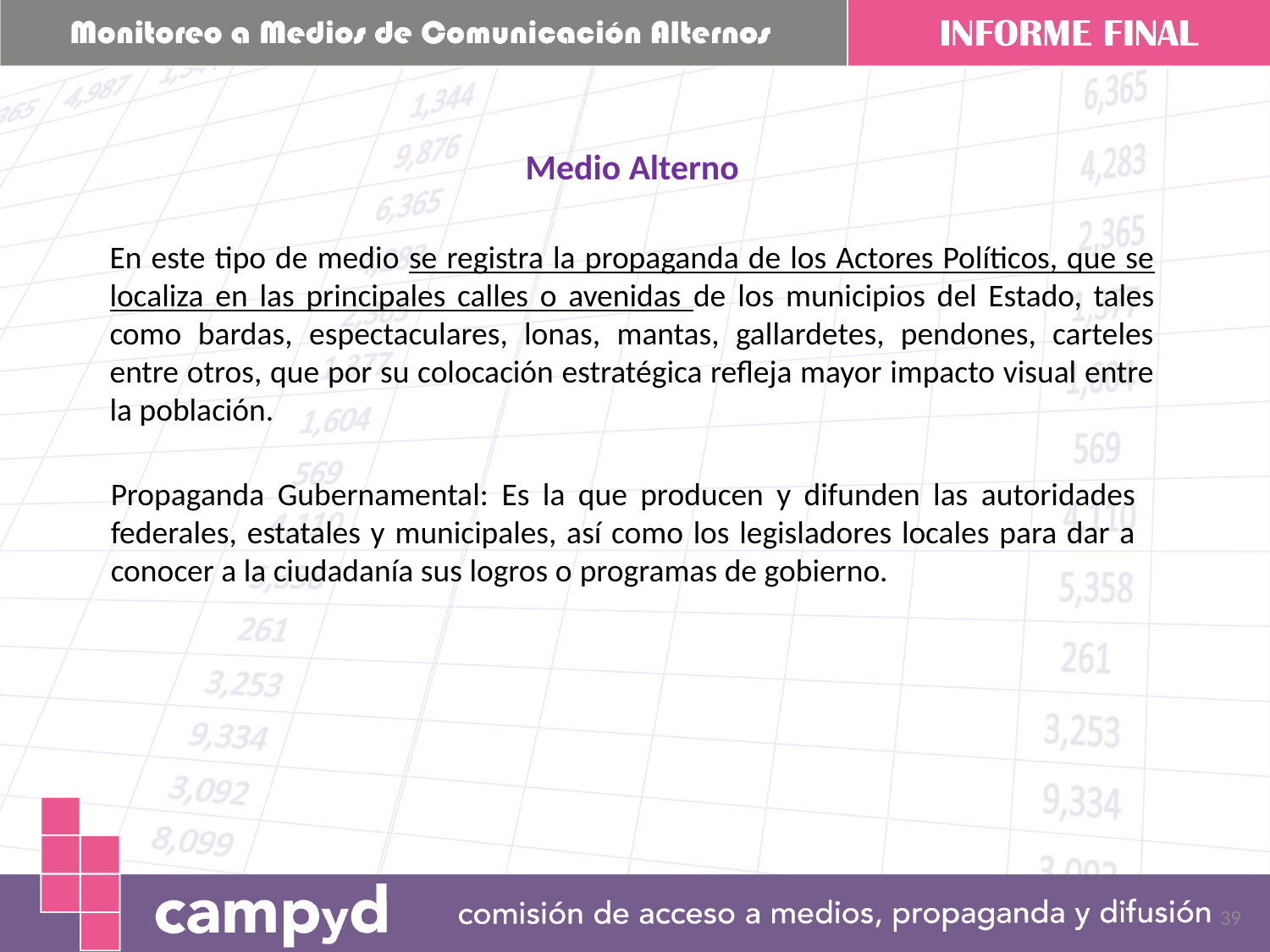

Medio Alterno

En este tipo de medio se registra la propaganda de los Actores Políticos, que se localiza en las principales calles o avenidas de los municipios del Estado, tales como bardas, espectaculares, lonas, mantas, gallardetes, pendones, carteles entre otros, que por su colocación estratégica refleja mayor impacto visual entre la población.

Propaganda Gubernamental: Es la que producen y difunden las autoridades federales, estatales y municipales, así como los legisladores locales para dar a conocer a la ciudadanía sus logros o programas de gobierno.

39